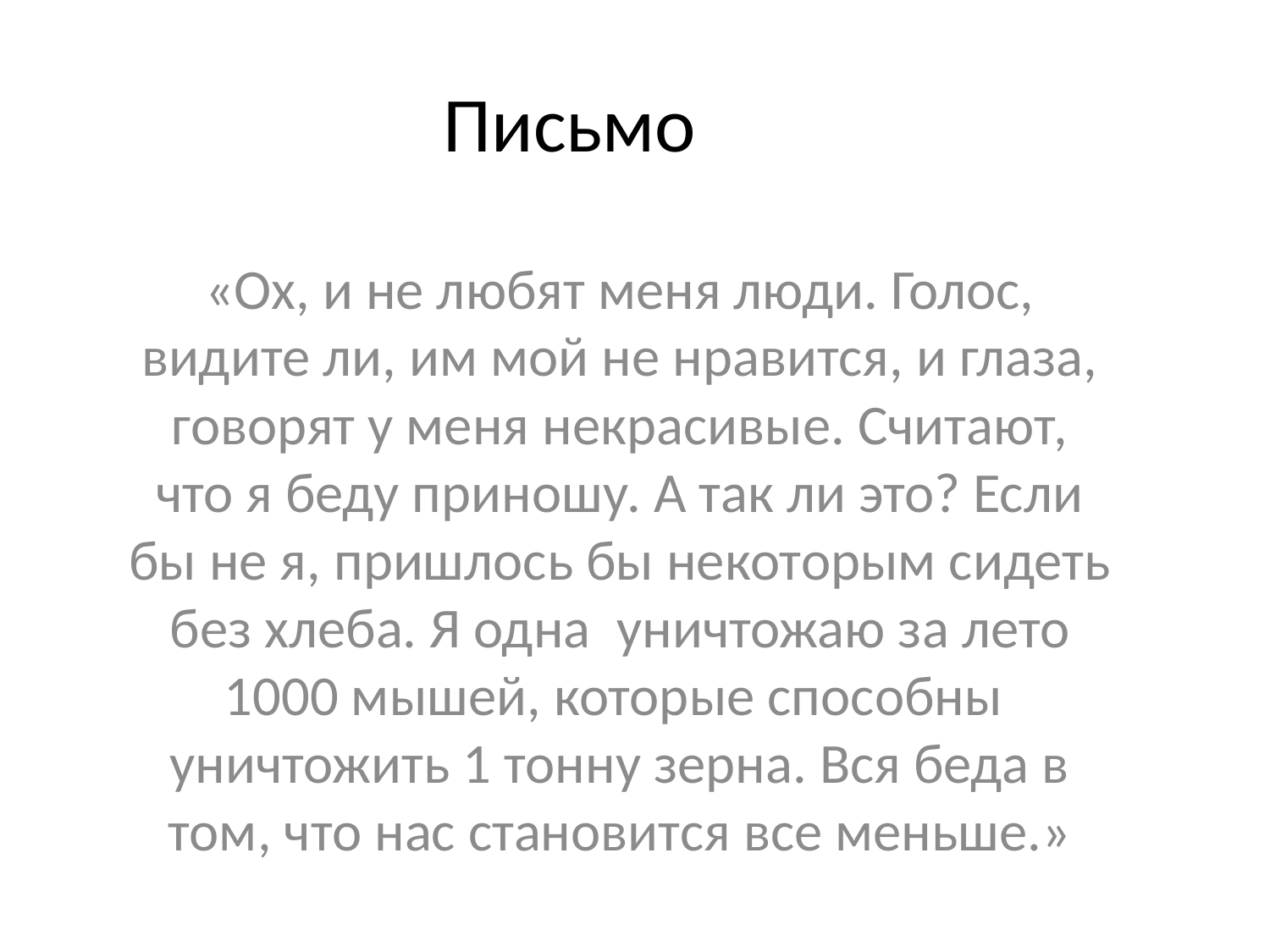

# Письмо
«Ох, и не любят меня люди. Голос, видите ли, им мой не нравится, и глаза, говорят у меня некрасивые. Считают, что я беду приношу. А так ли это? Если бы не я, пришлось бы некоторым сидеть без хлеба. Я одна  уничтожаю за лето 1000 мышей, которые способны  уничтожить 1 тонну зерна. Вся беда в том, что нас становится все меньше.»